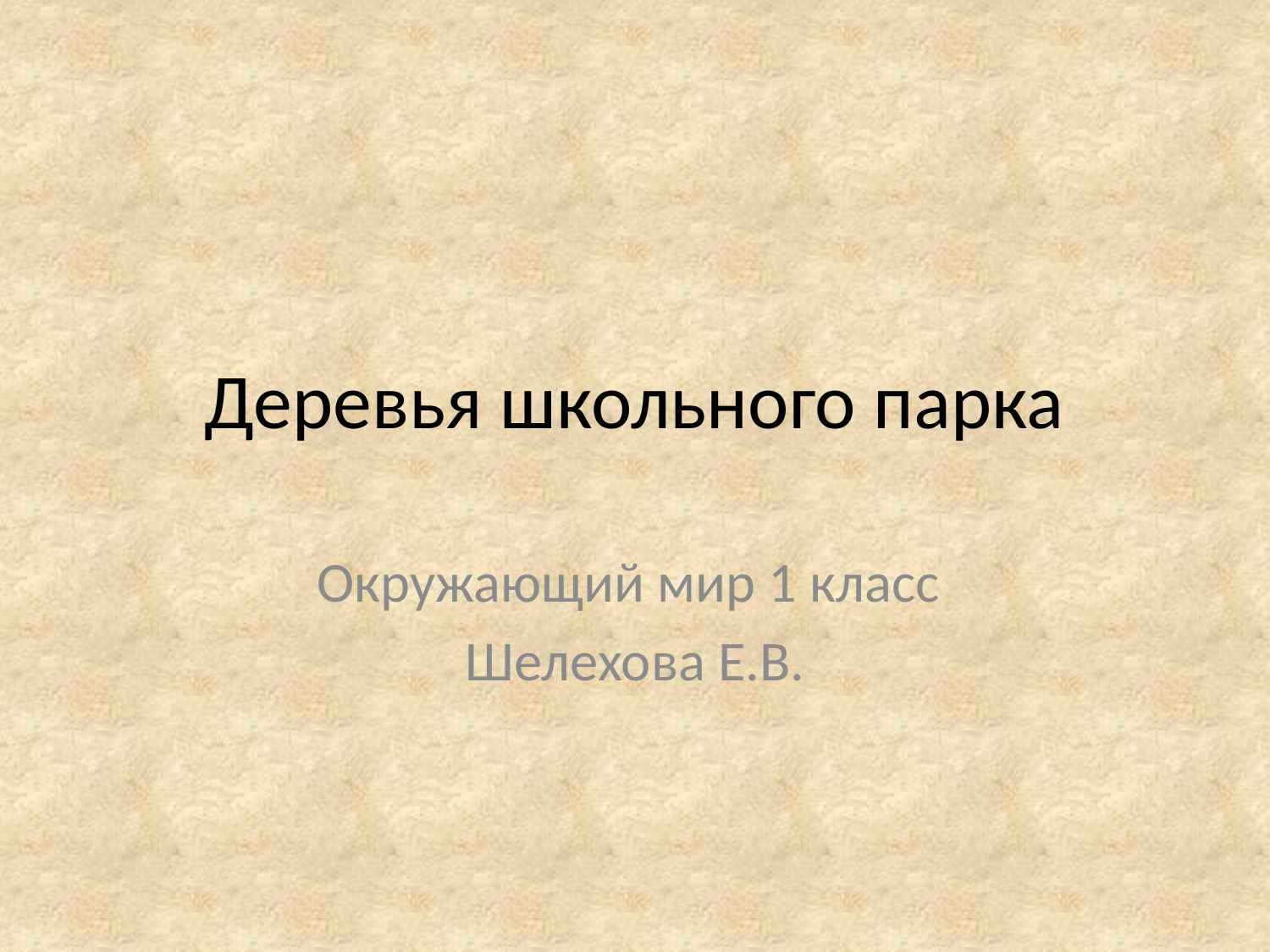

# Деревья школьного парка
Окружающий мир 1 класс
Шелехова Е.В.